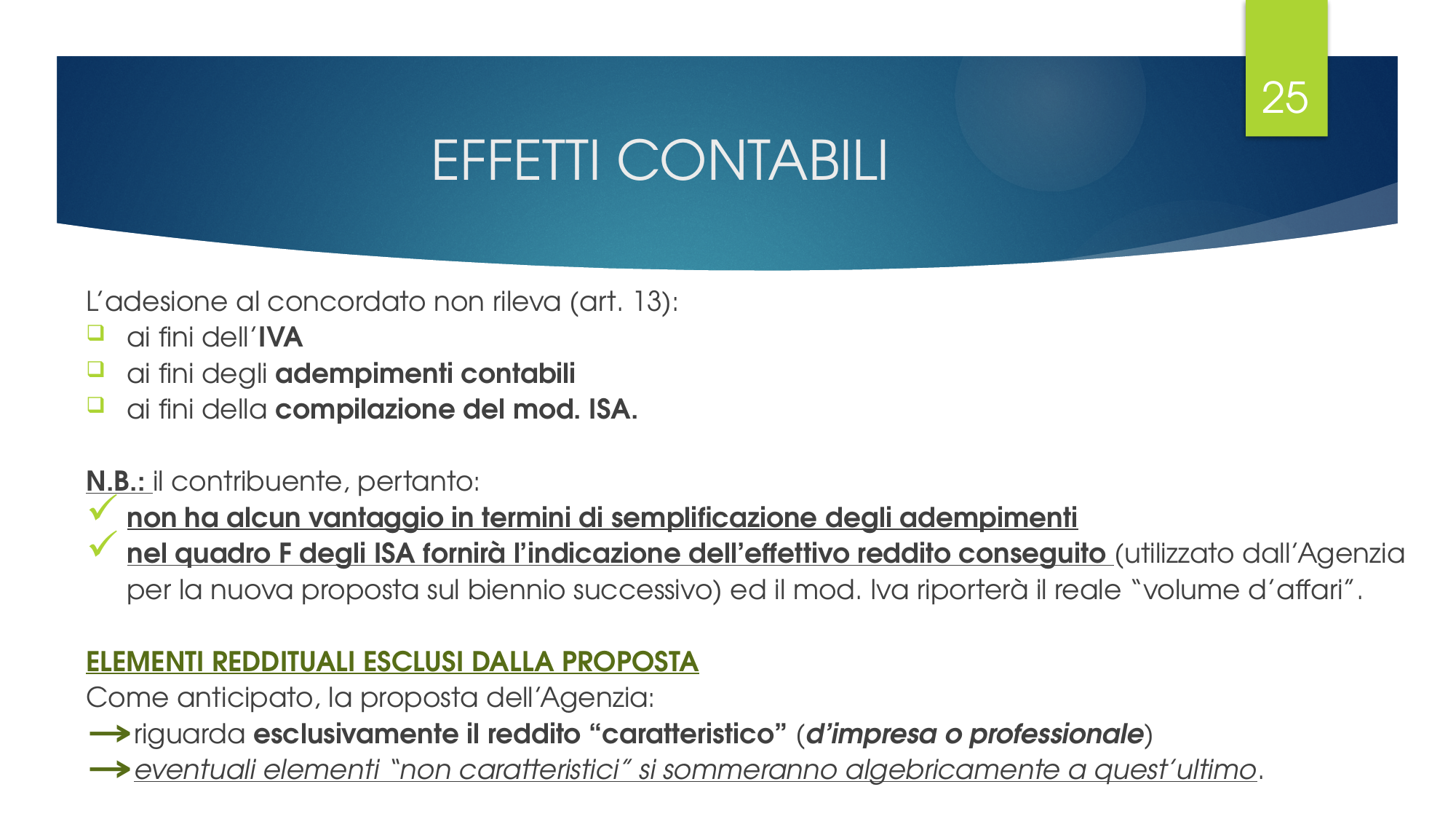

25
# EFFETTI CONTABILI
L’adesione al concordato non rileva (art. 13):
ai fini dell’IVA
ai fini degli adempimenti contabili
ai fini della compilazione del mod. ISA.

N.B.: il contribuente, pertanto:
non ha alcun vantaggio in termini di semplificazione degli adempimenti
nel quadro F degli ISA fornirà l’indicazione dell’effettivo reddito conseguito (utilizzato dall’Agenzia per la nuova proposta sul biennio successivo) ed il mod. Iva riporterà il reale “volume d’affari”.

ELEMENTI REDDITUALI ESCLUSI DALLA PROPOSTA
Come anticipato, la proposta dell’Agenzia:
riguarda esclusivamente il reddito “caratteristico” (d’impresa o professionale)
eventuali elementi “non caratteristici” si sommeranno algebricamente a quest’ultimo.